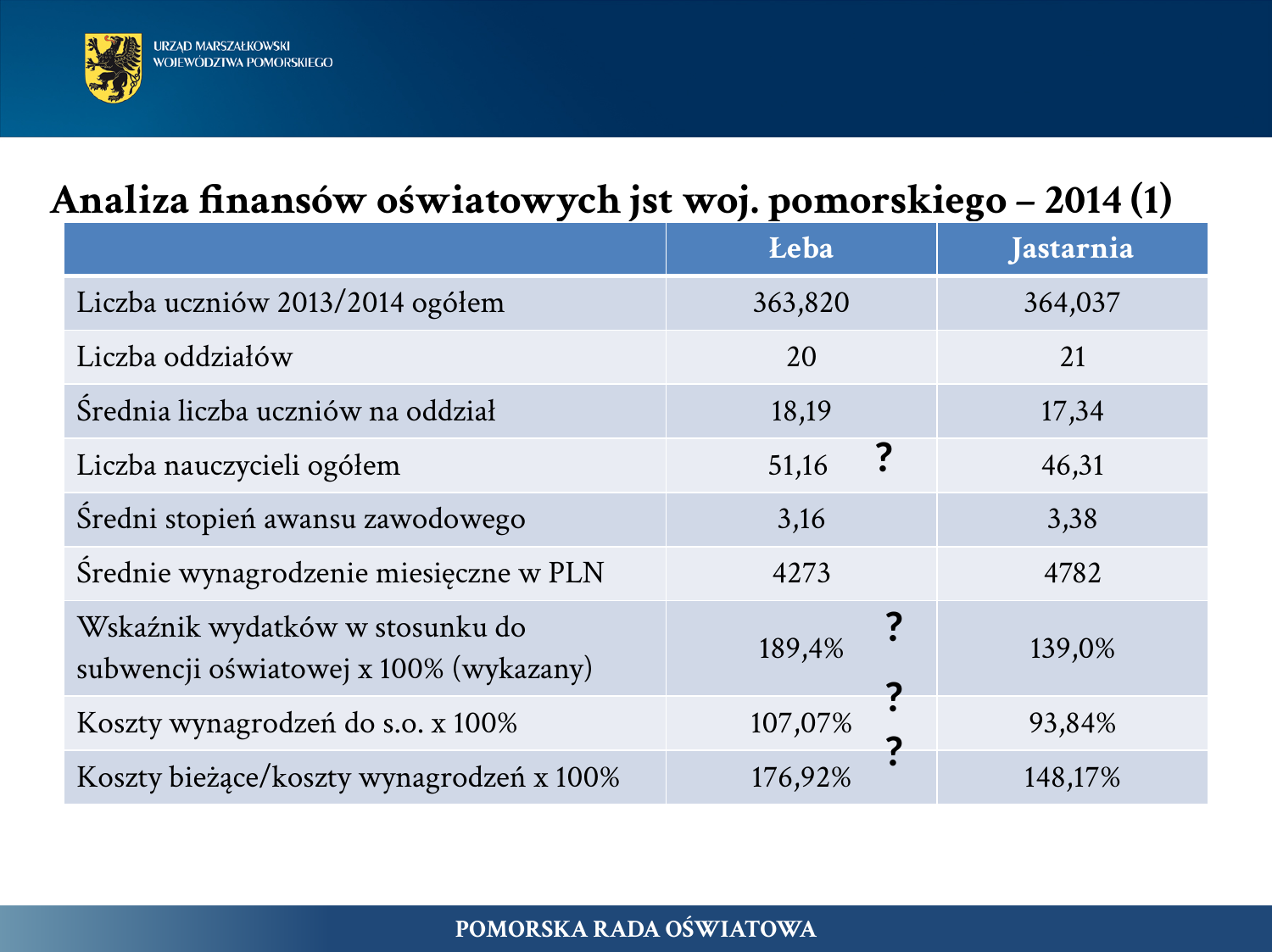

# Analiza finansów oświatowych jst woj. pomorskiego – 2014 (1)
|  | Łeba | Jastarnia |
| --- | --- | --- |
| Liczba uczniów 2013/2014 ogółem | 363,820 | 364,037 |
| Liczba oddziałów | 20 | 21 |
| Średnia liczba uczniów na oddział | 18,19 | 17,34 |
| Liczba nauczycieli ogółem | 51,16 | 46,31 |
| Średni stopień awansu zawodowego | 3,16 | 3,38 |
| Średnie wynagrodzenie miesięczne w PLN | 4273 | 4782 |
| Wskaźnik wydatków w stosunku do subwencji oświatowej x 100% (wykazany) | 189,4% | 139,0% |
| Koszty wynagrodzeń do s.o. x 100% | 107,07% | 93,84% |
| Koszty bieżące/koszty wynagrodzeń x 100% | 176,92% | 148,17% |
?
?
?
?

POMORSKA RADA OŚWIATOWA